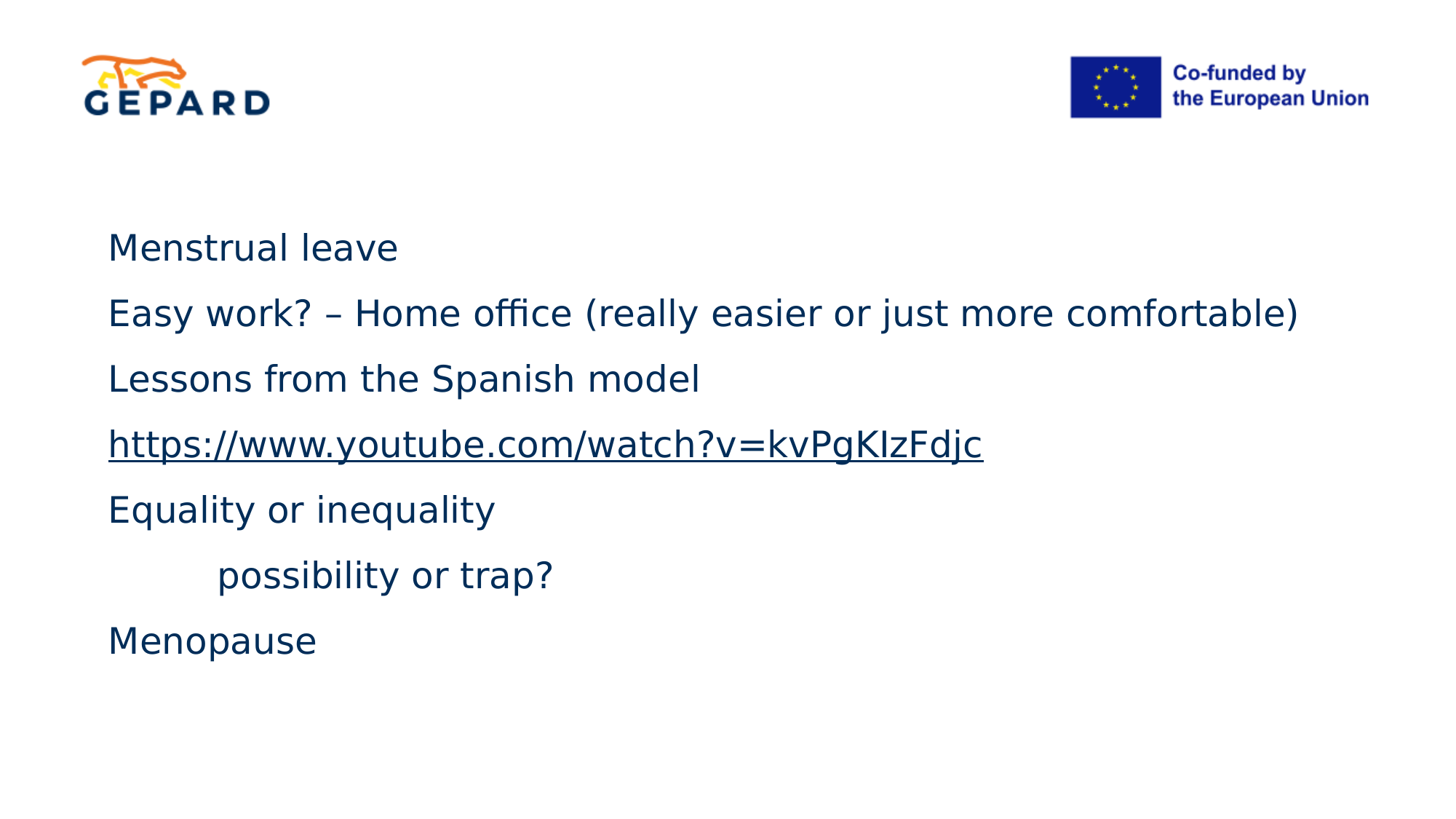

Menstrual leave
Easy work? – Home office (really easier or just more comfortable)
Lessons from the Spanish model
https://www.youtube.com/watch?v=kvPgKIzFdjc
Equality or inequality
	possibility or trap?
Menopause